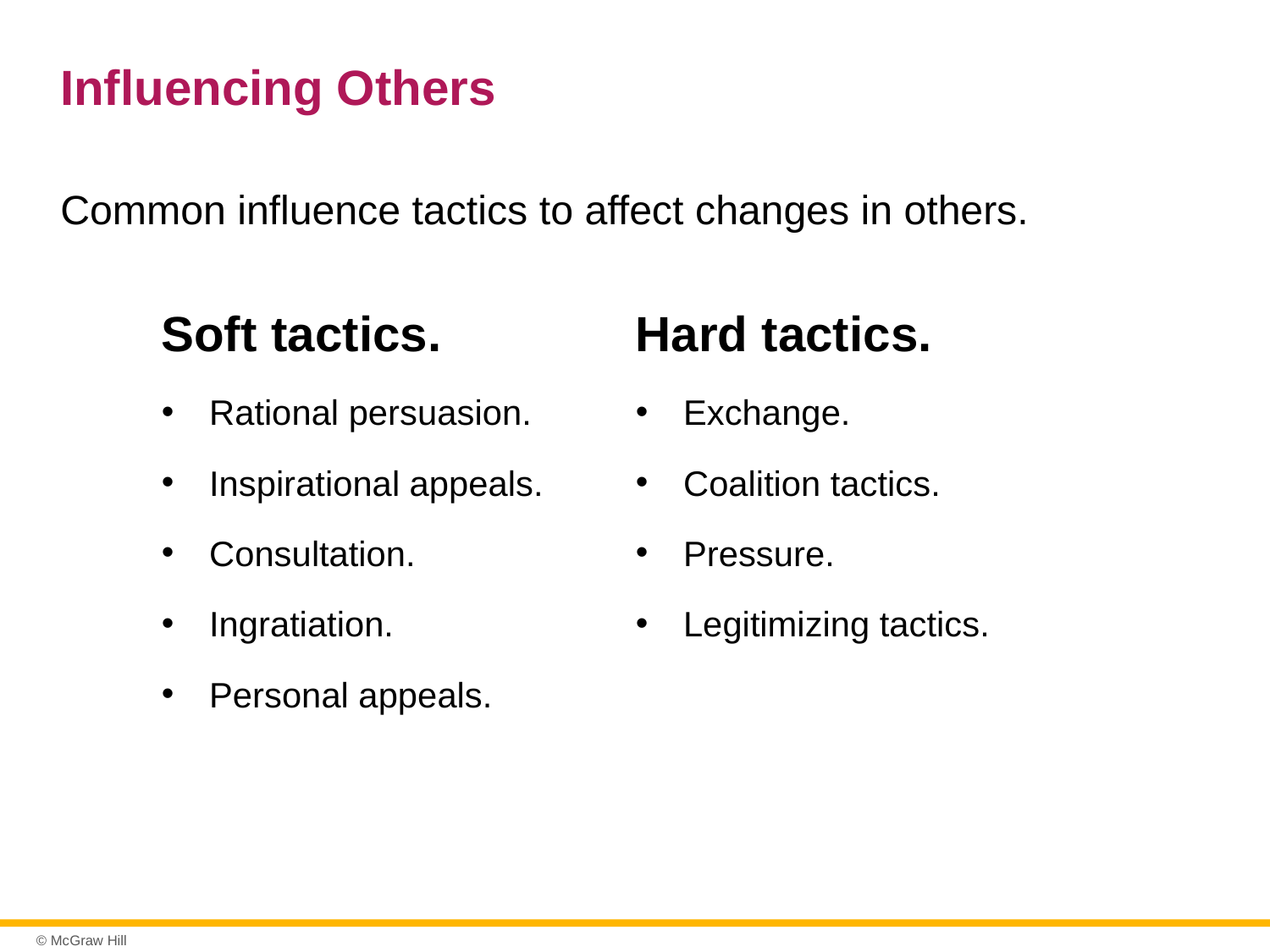

# Influencing Others
Common influence tactics to affect changes in others.

Soft tactics.
Rational persuasion.
Inspirational appeals.
Consultation.
Ingratiation.
Personal appeals.

Hard tactics.
Exchange.
Coalition tactics.
Pressure.
Legitimizing tactics.